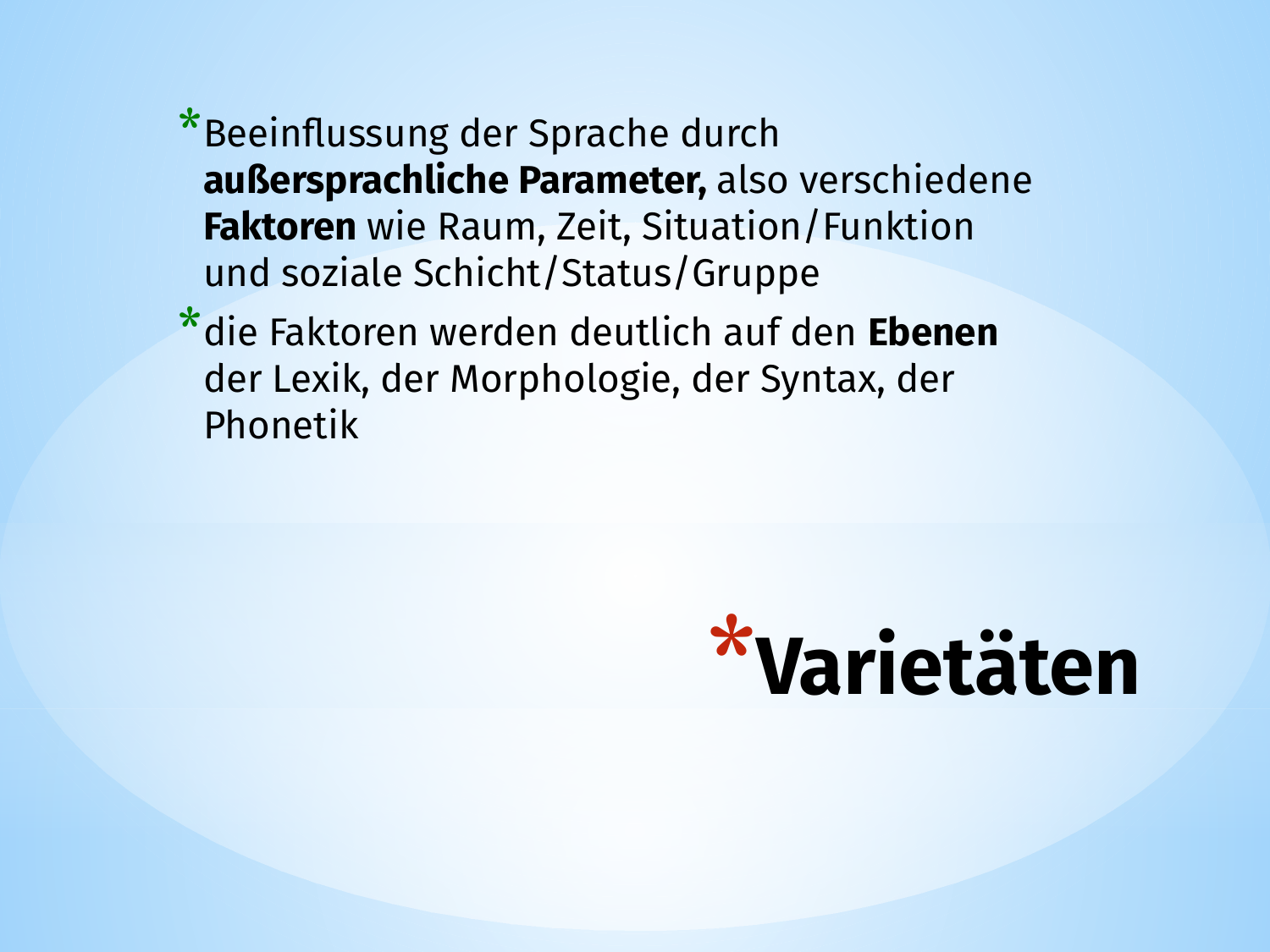

Beeinflussung der Sprache durch außersprachliche Parameter, also verschiedene Faktoren wie Raum, Zeit, Situation/Funktion und soziale Schicht/Status/Gruppe
die Faktoren werden deutlich auf den Ebenen der Lexik, der Morphologie, der Syntax, der Phonetik
# Varietäten